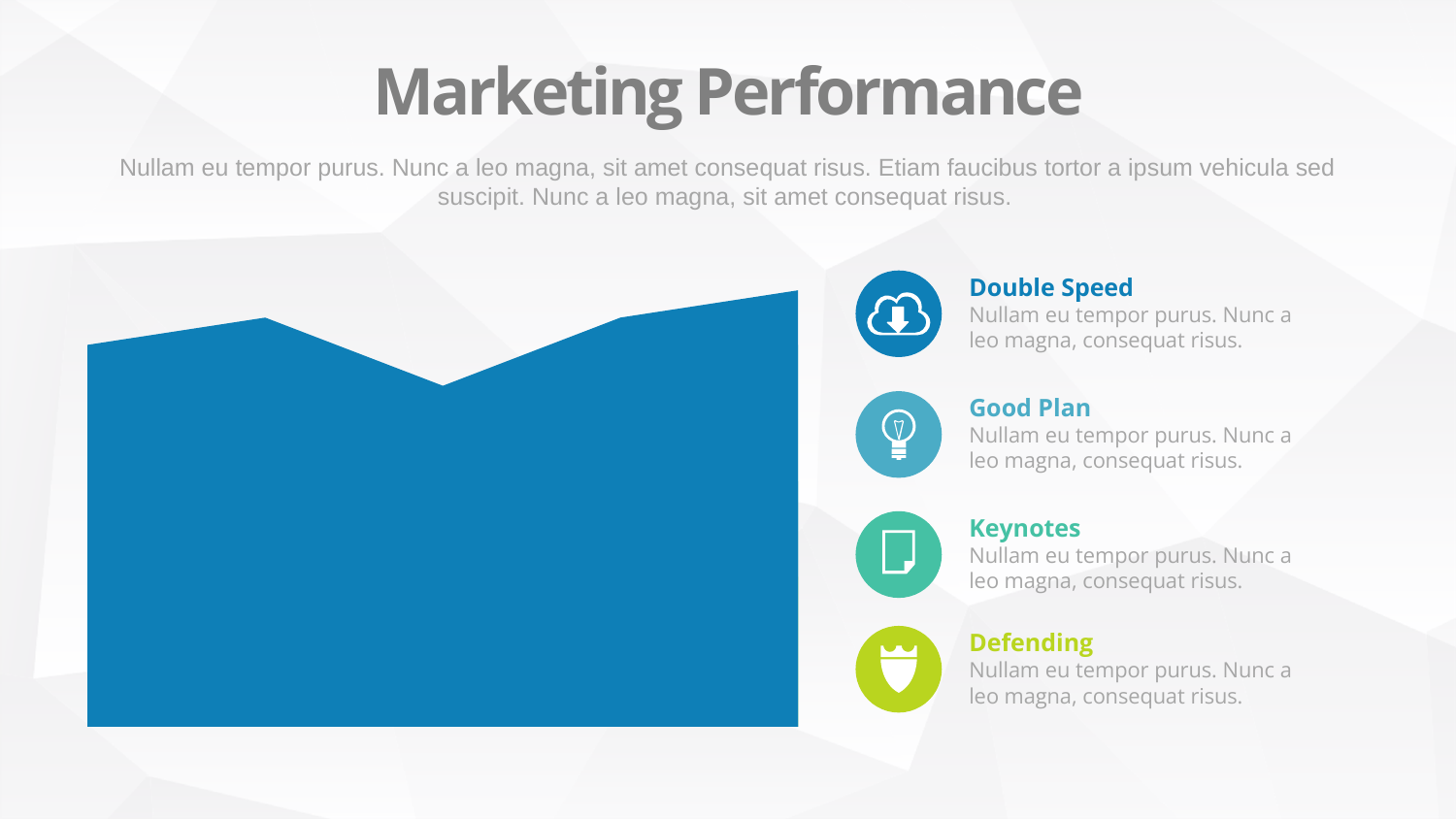

Marketing Performance
Nullam eu tempor purus. Nunc a leo magna, sit amet consequat risus. Etiam faucibus tortor a ipsum vehicula sed suscipit. Nunc a leo magna, sit amet consequat risus.

### Chart

| Category | Series 1 | Series 2 | Series 12 | Series 23 |
|---|---|---|---|---|
| 37261 | 28.0 | 22.0 | 15.0 | 20.0 |
| 37262 | 30.0 | 18.0 | 15.0 | 12.0 |
| 37263 | 25.0 | 20.0 | 15.0 | 12.0 |
| 37264 | 30.0 | 21.0 | 19.0 | 9.0 |
| 37265 | 32.0 | 28.0 | 18.0 | 11.0 |
Double Speed
Nullam eu tempor purus. Nunc a leo magna, consequat risus.

Good Plan
Nullam eu tempor purus. Nunc a leo magna, consequat risus.

Keynotes
Nullam eu tempor purus. Nunc a leo magna, consequat risus.

Defending
Nullam eu tempor purus. Nunc a leo magna, consequat risus.